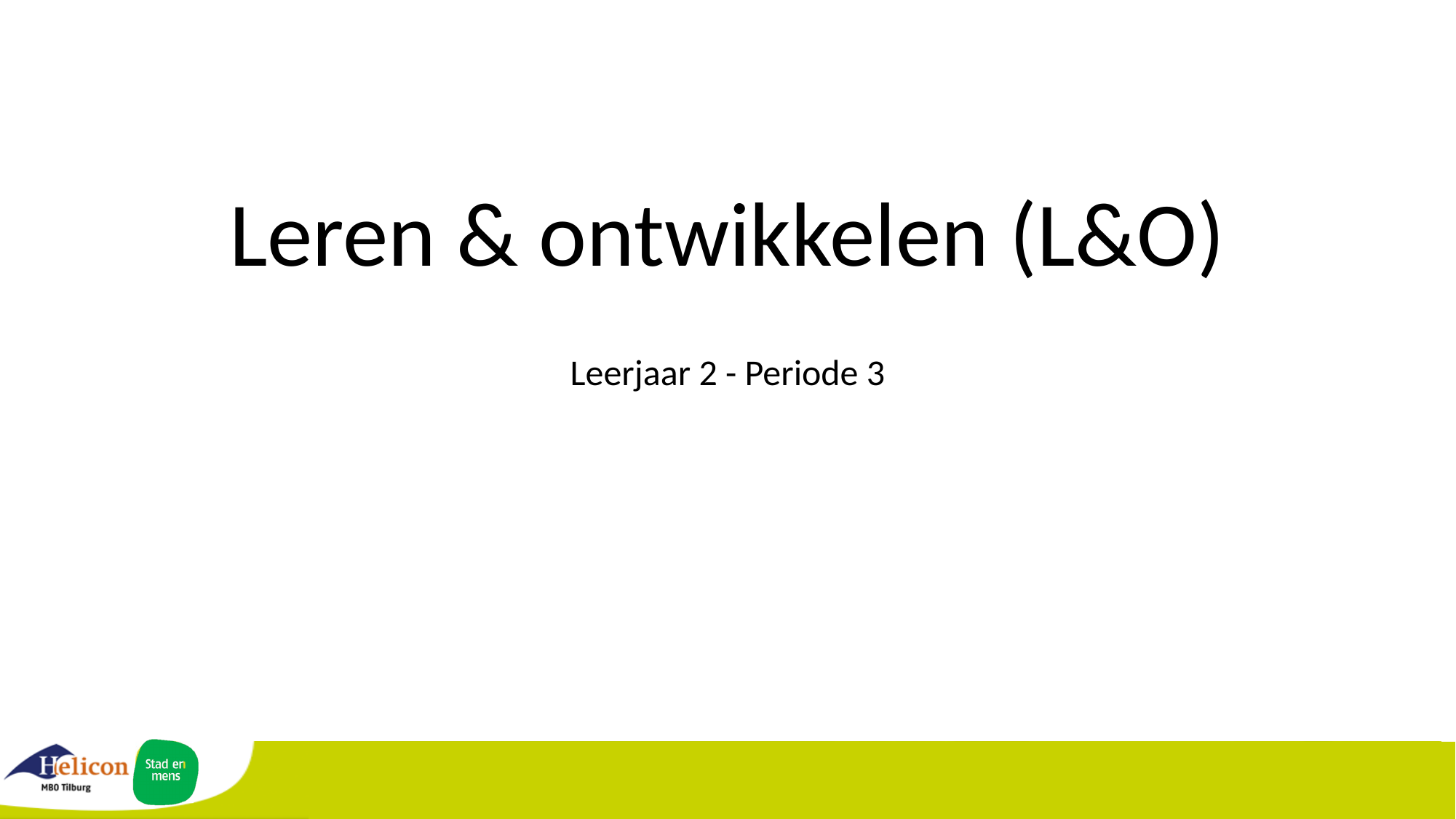

# Leren & ontwikkelen (L&O)
Leerjaar 2 - Periode 3